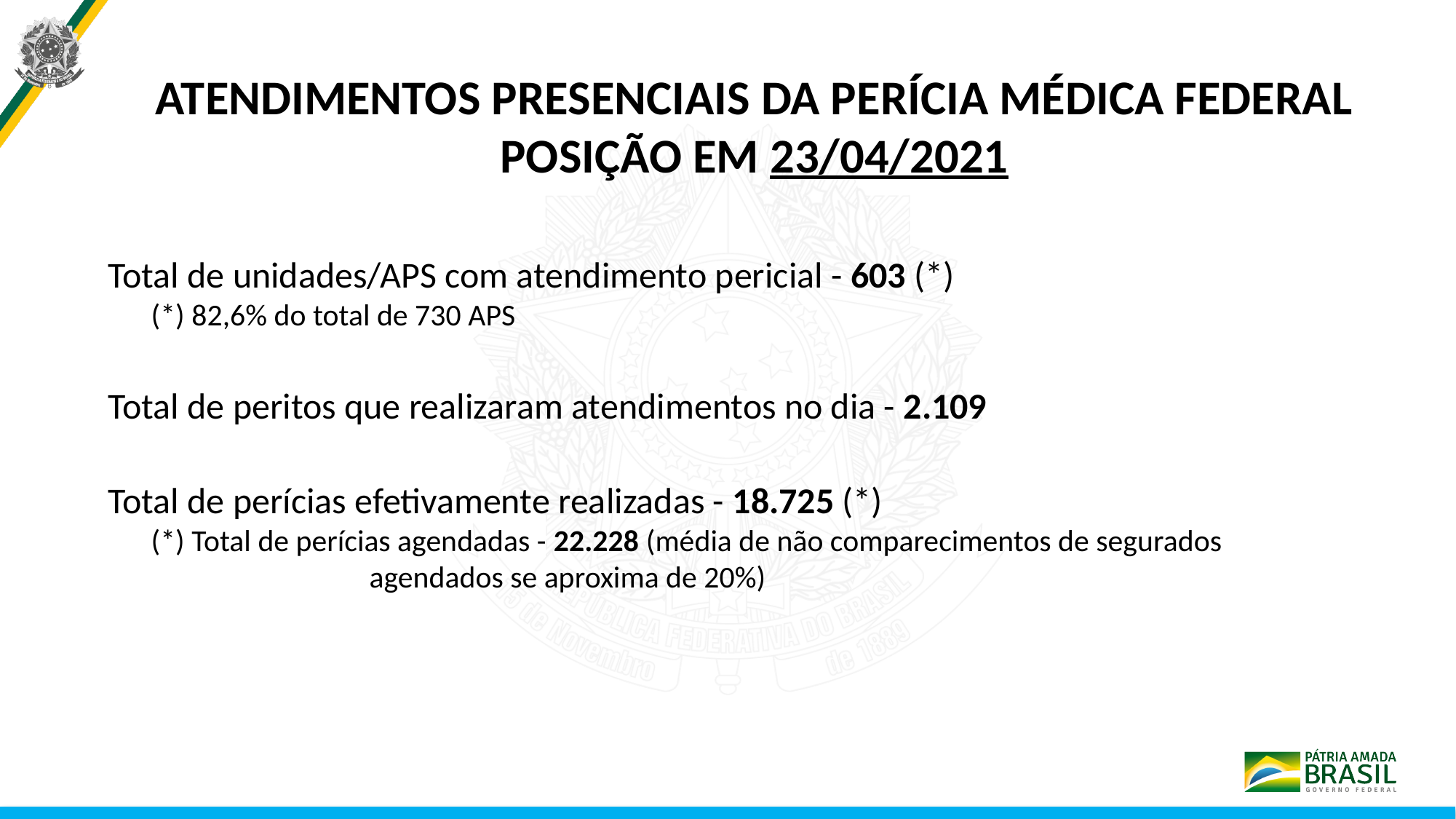

ATENDIMENTOS PRESENCIAIS DA PERÍCIA MÉDICA FEDERAL
POSIÇÃO EM 23/04/2021

Total de unidades/APS com atendimento pericial - 603 (*)
(*) 82,6% do total de 730 APS

Total de peritos que realizaram atendimentos no dia - 2.109

Total de perícias efetivamente realizadas - 18.725 (*)
(*) Total de perícias agendadas - 22.228 (média de não comparecimentos de segurados
		agendados se aproxima de 20%)